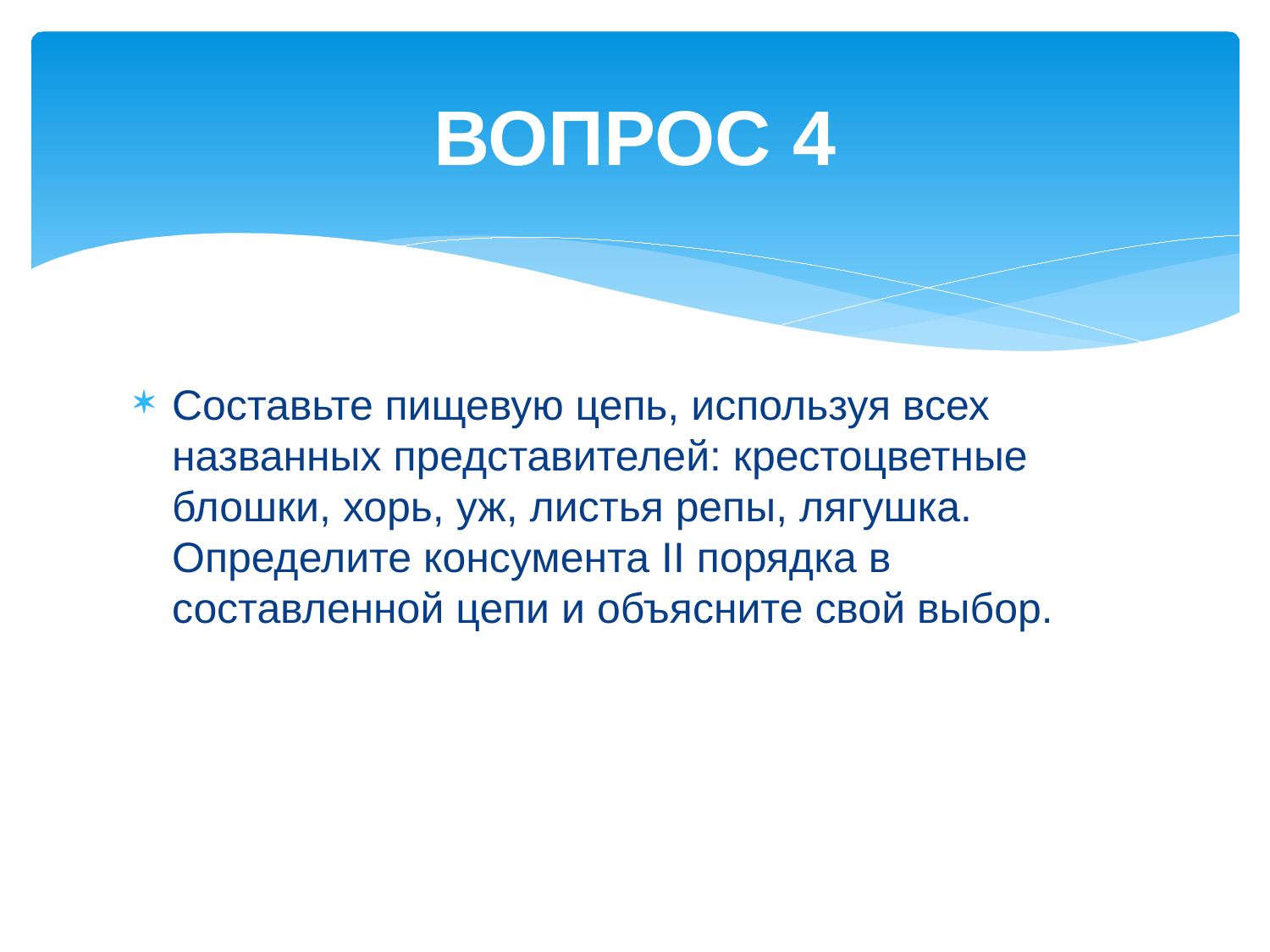

# ВОПРОС 4
Составьте пищевую цепь, используя всех названных представителей: крестоцветные блошки, хорь, уж, листья репы, лягушка. Определите консумента II порядка в составленной цепи и объясните свой выбор.